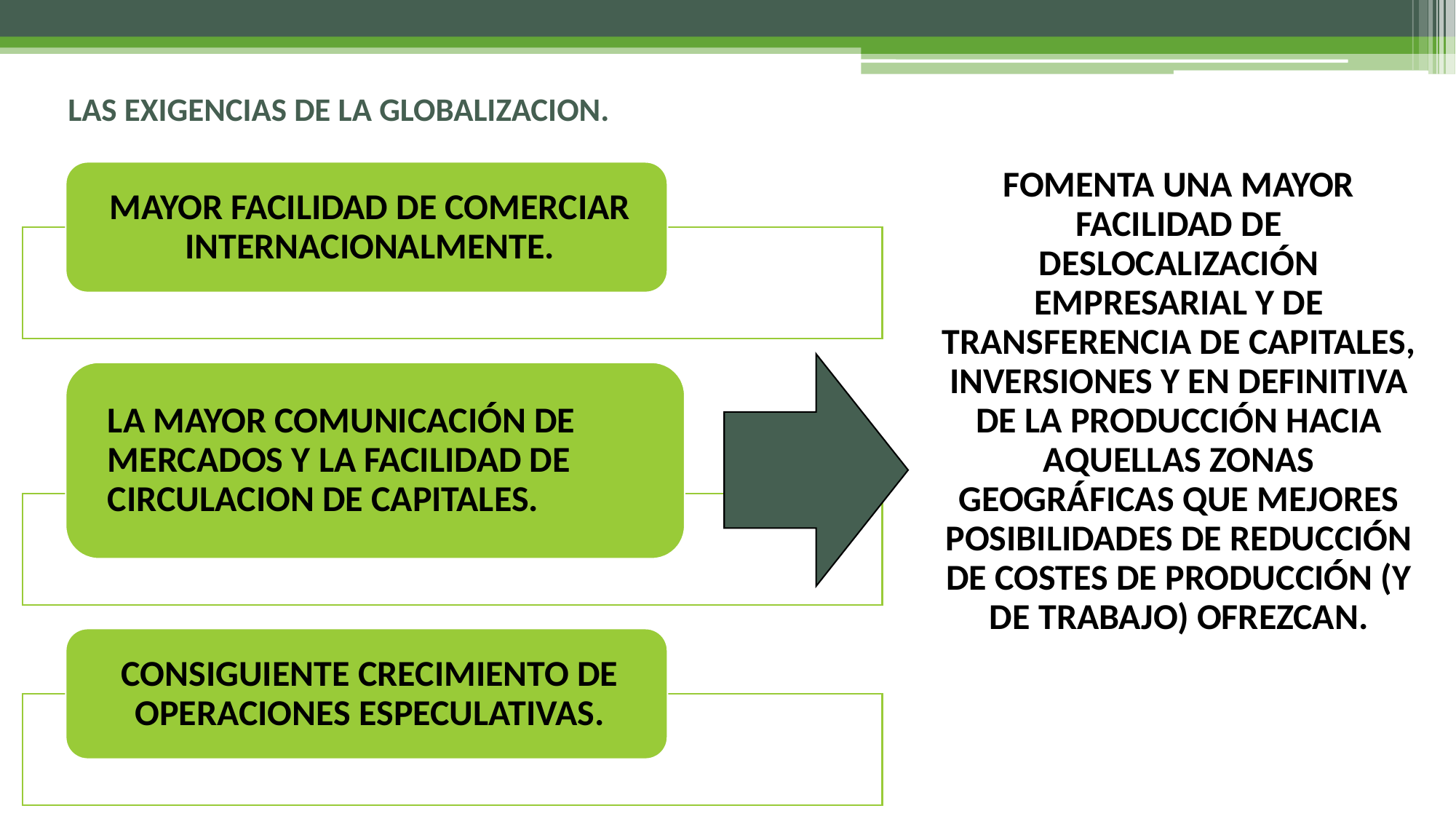

# LAS EXIGENCIAS DE LA GLOBALIZACION.
MAYOR FACILIDAD DE COMERCIAR INTERNACIONALMENTE.
LA MAYOR COMUNICACIÓN DE MERCADOS Y LA FACILIDAD DE CIRCULACION DE CAPITALES.
CONSIGUIENTE CRECIMIENTO DE OPERACIONES ESPECULATIVAS.
FOMENTA UNA MAYOR FACILIDAD DE DESLOCALIZACIÓN EMPRESARIAL Y DE TRANSFERENCIA DE CAPITALES, INVERSIONES Y EN DEFINITIVA DE LA PRODUCCIÓN HACIA AQUELLAS ZONAS GEOGRÁFICAS QUE MEJORES POSIBILIDADES DE REDUCCIÓN DE COSTES DE PRODUCCIÓN (Y DE TRABAJO) OFREZCAN.